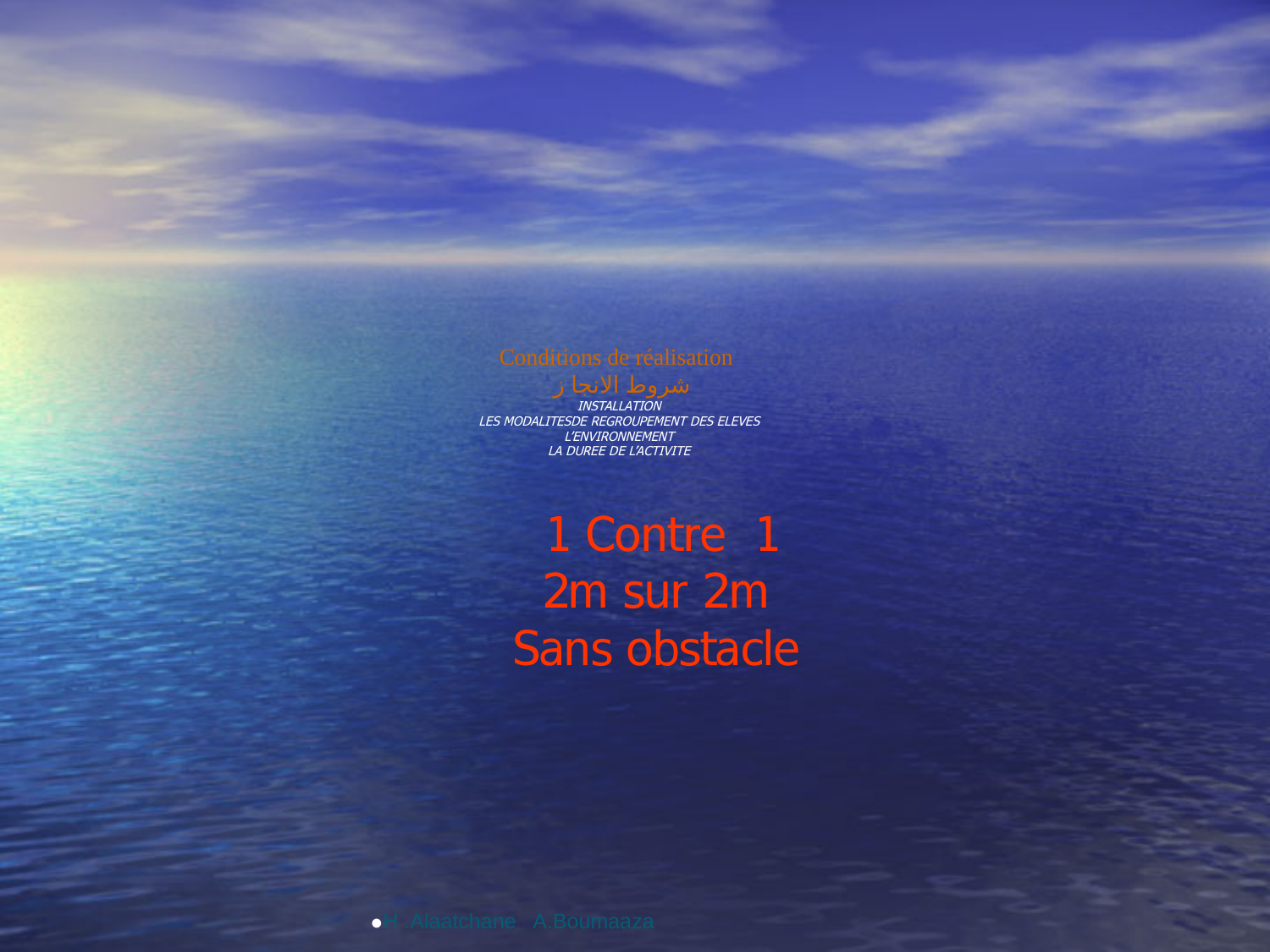

Conditions de réalisation
 شروط الانجا ز
INSTALLATION
LES MODALITESDE REGROUPEMENT DES ELEVES
L’ENVIRONNEMENT
LA DUREE DE L’ACTIVITE
 1 Contre  1
2m sur 2m
Sans obstacle

H .Alaatchane   A.Boumaaza